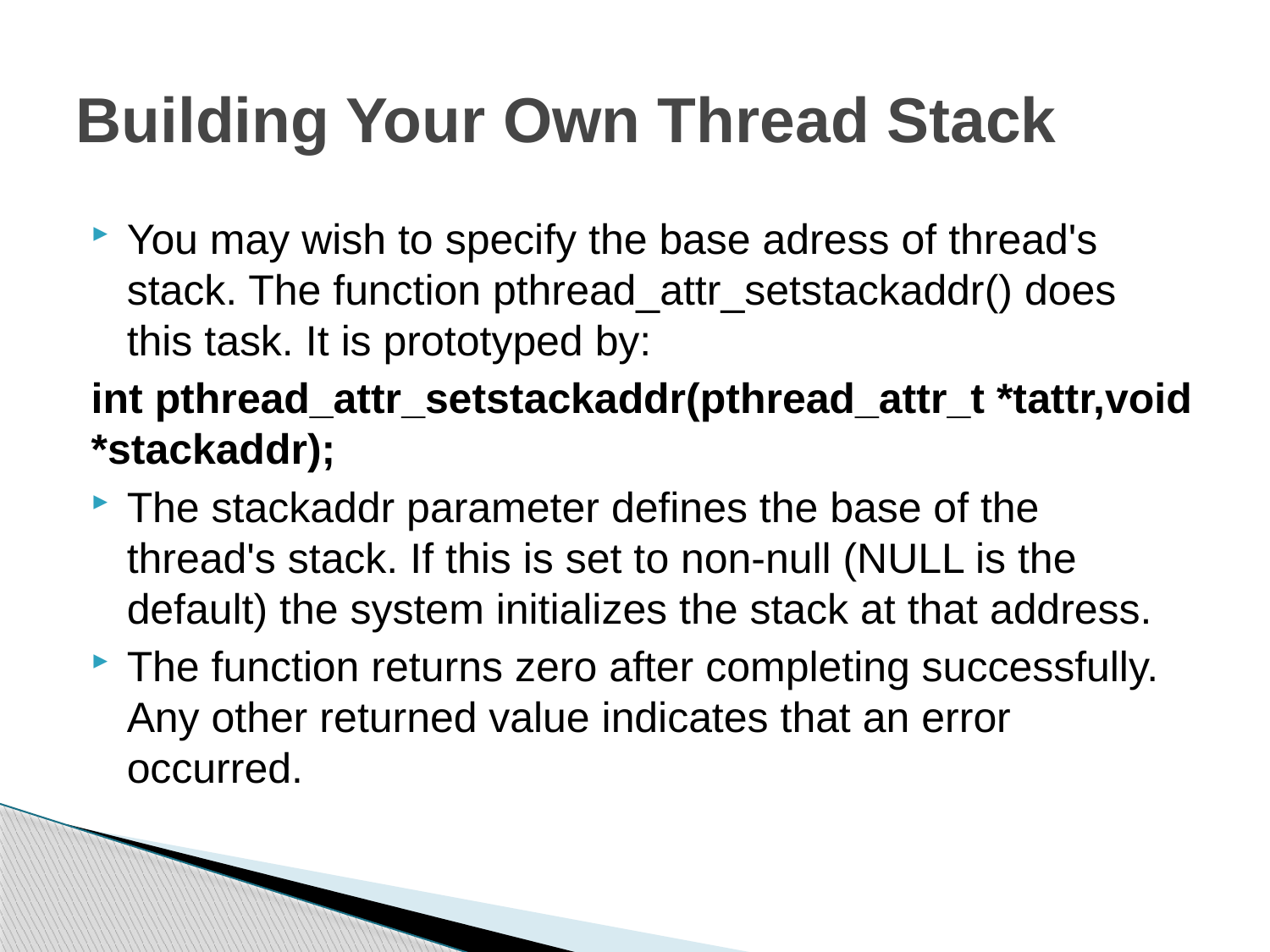

# Building Your Own Thread Stack
You may wish to specify the base adress of thread's stack. The function pthread_attr_setstackaddr() does this task. It is prototyped by:
int pthread_attr_setstackaddr(pthread_attr_t *tattr,void *stackaddr);
The stackaddr parameter defines the base of the thread's stack. If this is set to non-null (NULL is the default) the system initializes the stack at that address.
The function returns zero after completing successfully. Any other returned value indicates that an error occurred.